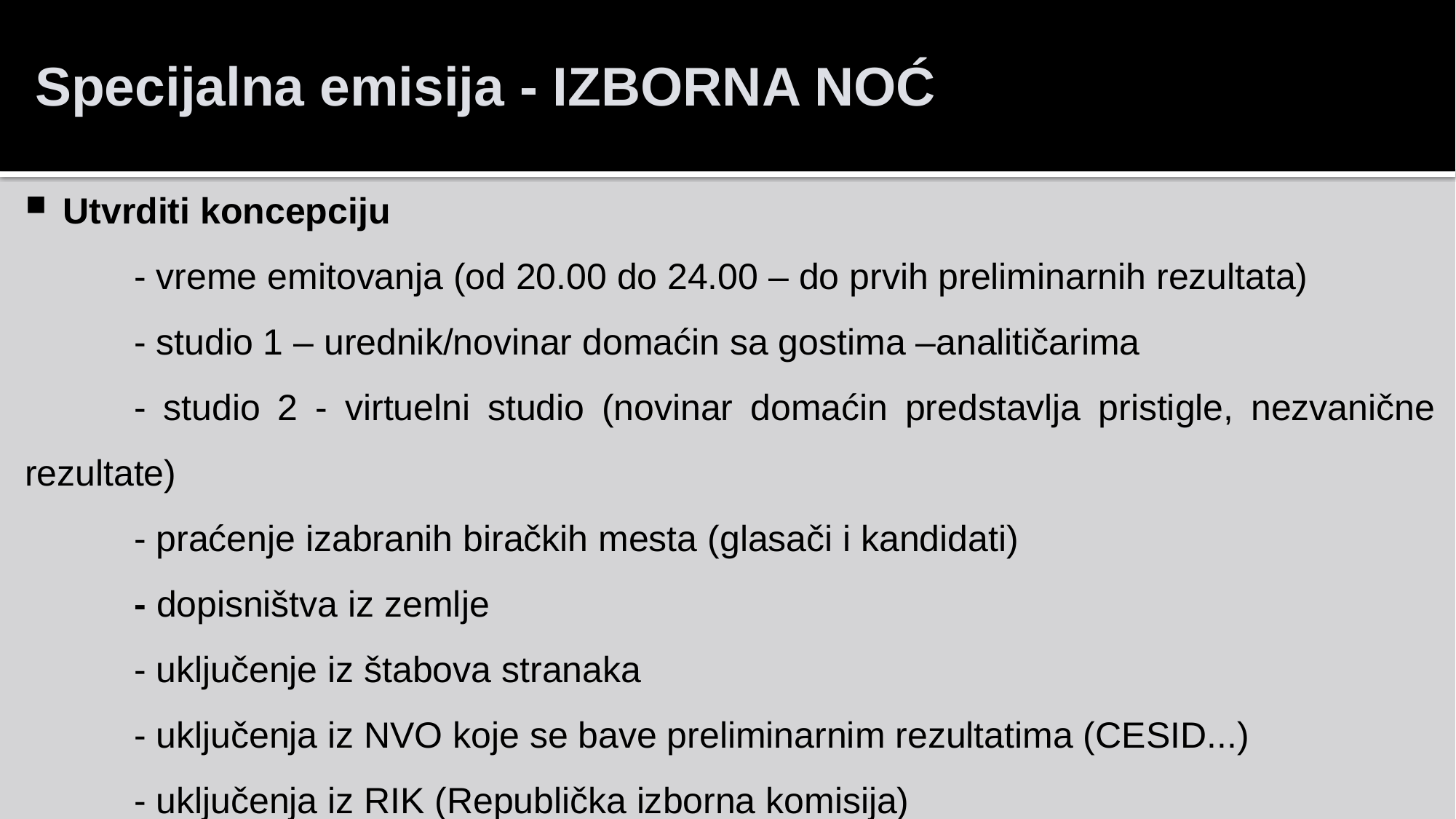

# Specijalna emisija - IZBORNA NOĆ
Utvrditi koncepciju
       	- vreme emitovanja (od 20.00 do 24.00 – do prvih preliminarnih rezultata)
	- studio 1 – urednik/novinar domaćin sa gostima –analitičarima
	- studio 2 - virtuelni studio (novinar domaćin predstavlja pristigle, nezvanične rezultate)
	- praćenje izabranih biračkih mesta (glasači i kandidati)
	- dopisništva iz zemlje
	- uključenje iz štabova stranaka
	- uključenja iz NVO koje se bave preliminarnim rezultatima (CESID...)
	- uključenja iz RIK (Republička izborna komisija)
	- odrediti goste-analitičare i dogovoriti njihovo učešće